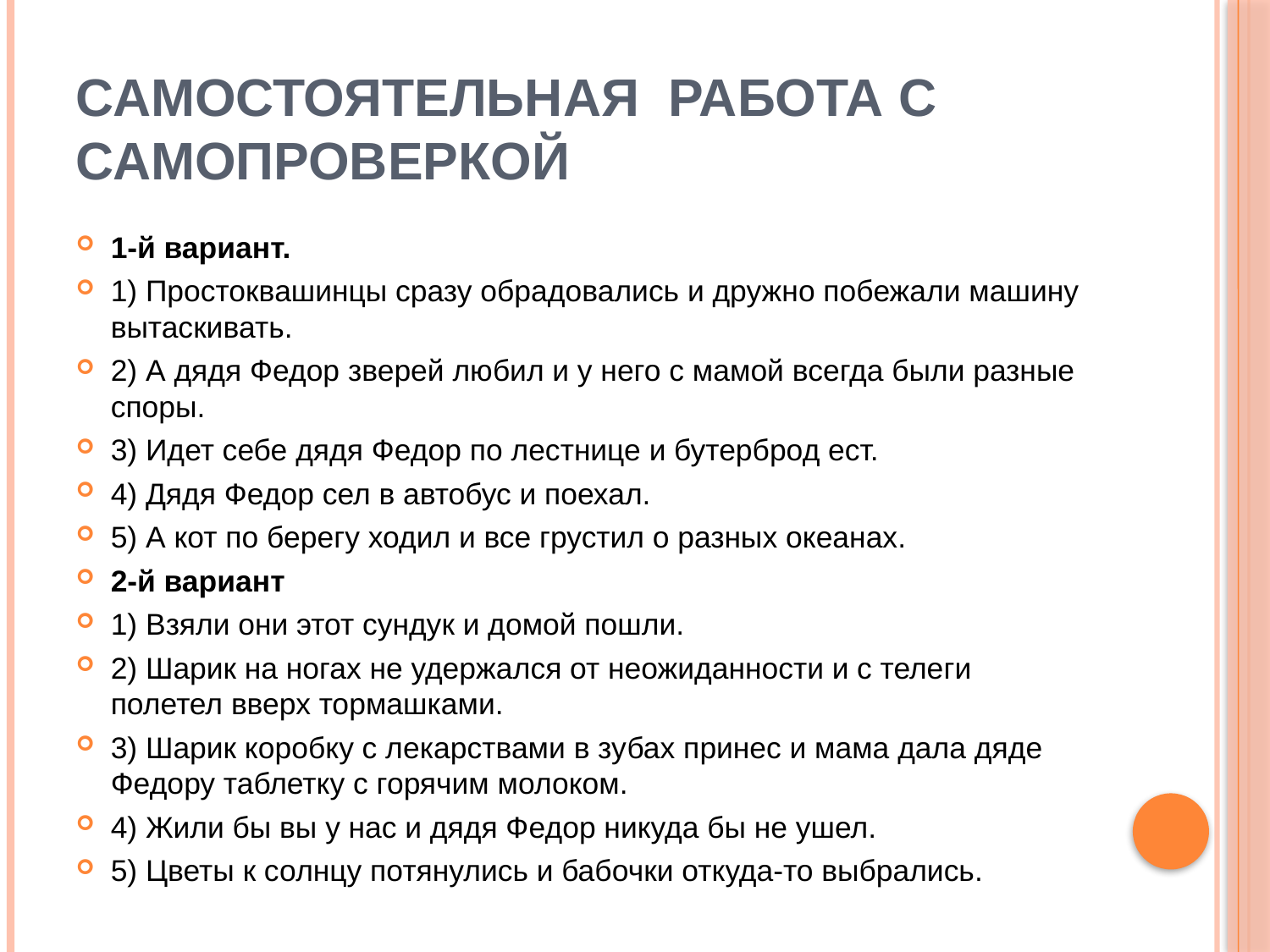

# Самостоятельная  работа с самопроверкой
1-й вариант.
1) Простоквашинцы сразу обрадовались и дружно побежали машину вытаскивать.
2) А дядя Федор зверей любил и у него с мамой всегда были разные споры.
3) Идет себе дядя Федор по лестнице и бутерброд ест.
4) Дядя Федор сел в автобус и поехал.
5) А кот по берегу ходил и все грустил о разных океанах.
2-й вариант
1) Взяли они этот сундук и домой пошли.
2) Шарик на ногах не удержался от неожиданности и с телеги полетел вверх тормашками.
3) Шарик коробку с лекарствами в зубах принес и мама дала дяде Федору таблетку с горячим молоком.
4) Жили бы вы у нас и дядя Федор никуда бы не ушел.
5) Цветы к солнцу потянулись и бабочки откуда-то выбрались.